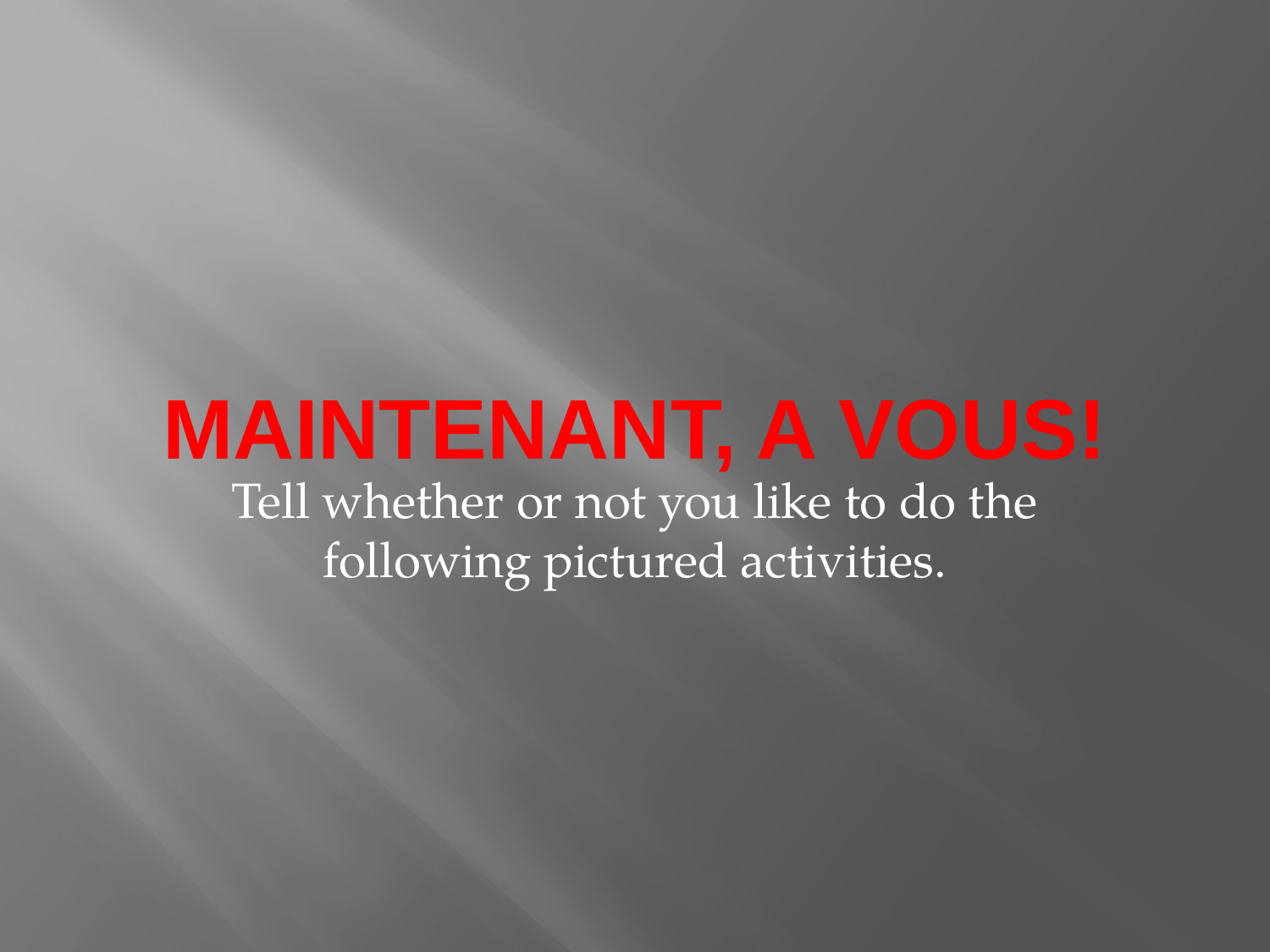

# Maintenant, a vous!
Tell whether or not you like to do the following pictured activities.